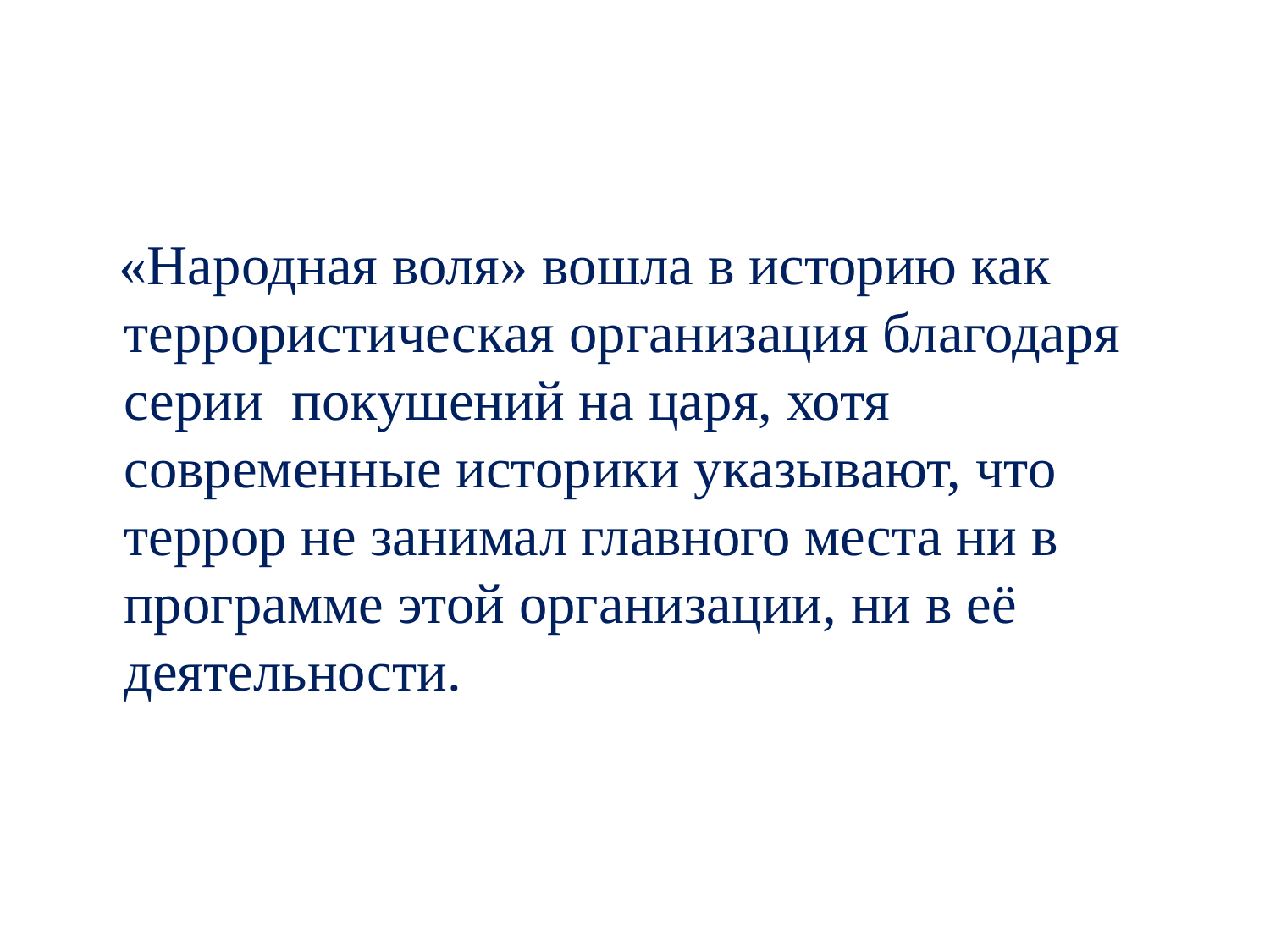

#
   «Народная воля» вошла в историю как террористическая организация благодаря серии  покушений на царя, хотя современные историки указывают, что террор не занимал главного места ни в программе этой организации, ни в её деятельности.